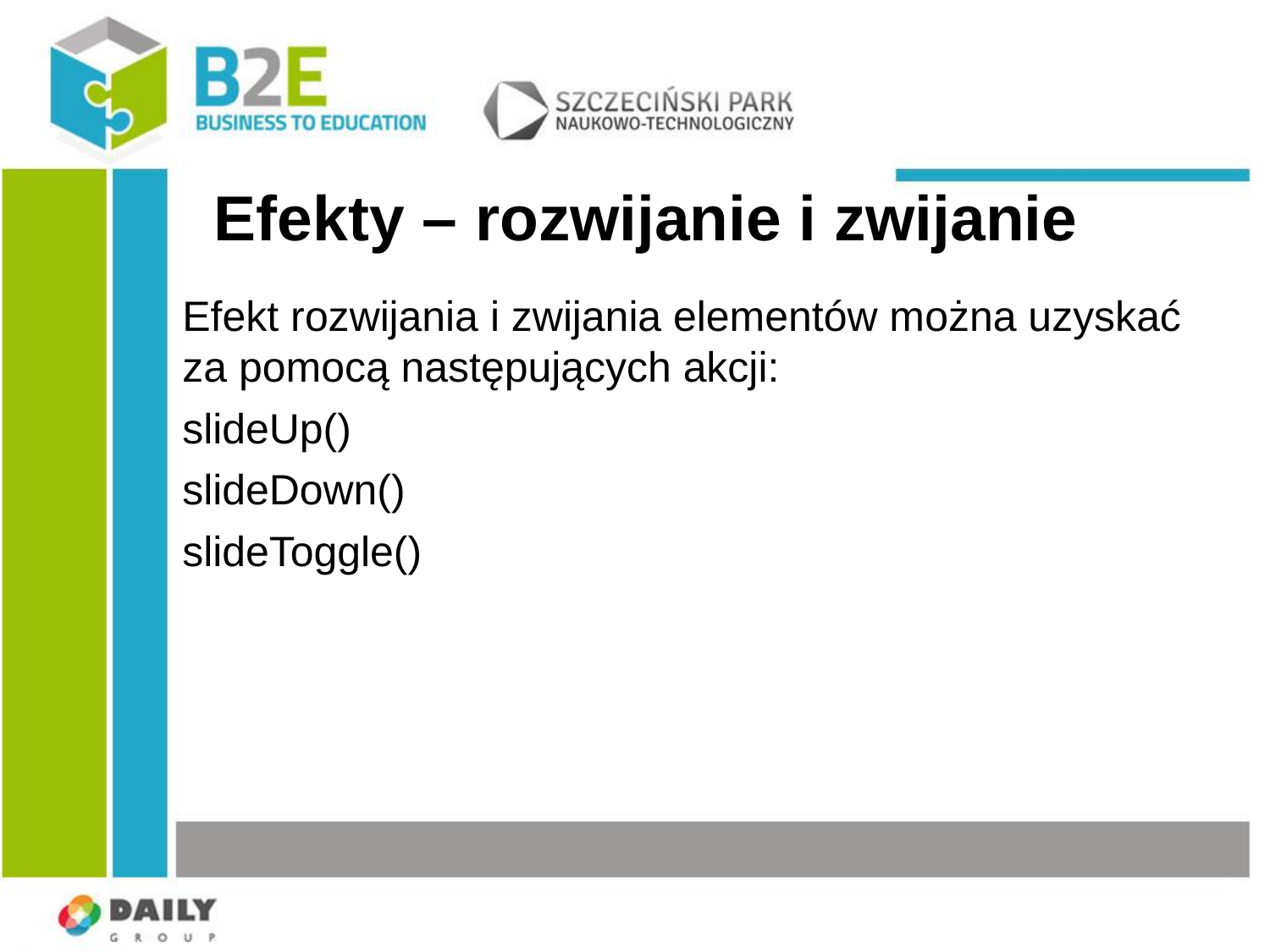

Efekty – rozwijanie i zwijanie
Efekt rozwijania i zwijania elementów można uzyskać za pomocą następujących akcji:
slideUp()
slideDown()
slideToggle()